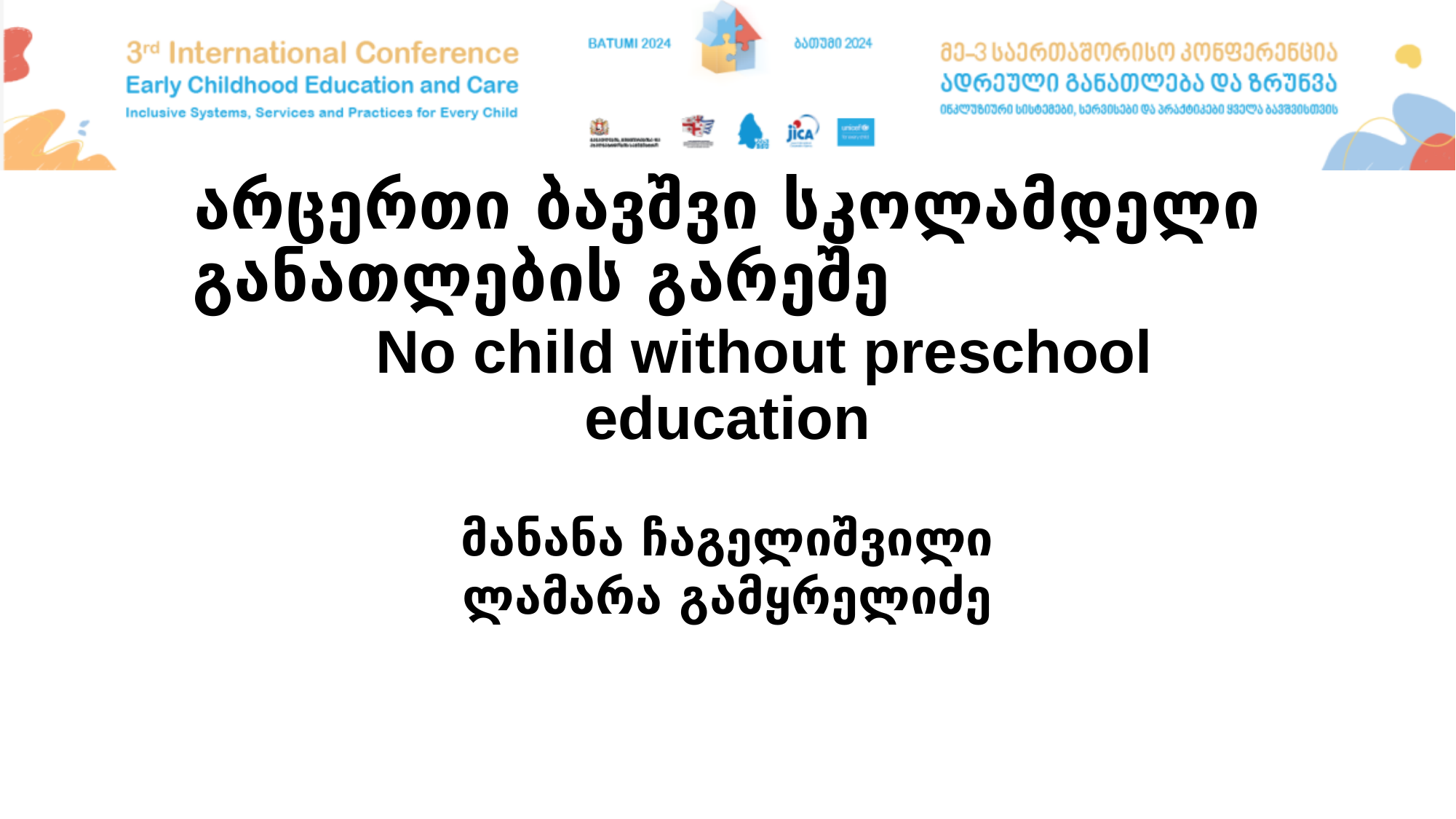

# არცერთი ბავშვი სკოლამდელი განათლების გარეშე                         No child without preschool education

მანანა ჩაგელიშვილი
ლამარა გამყრელიძე